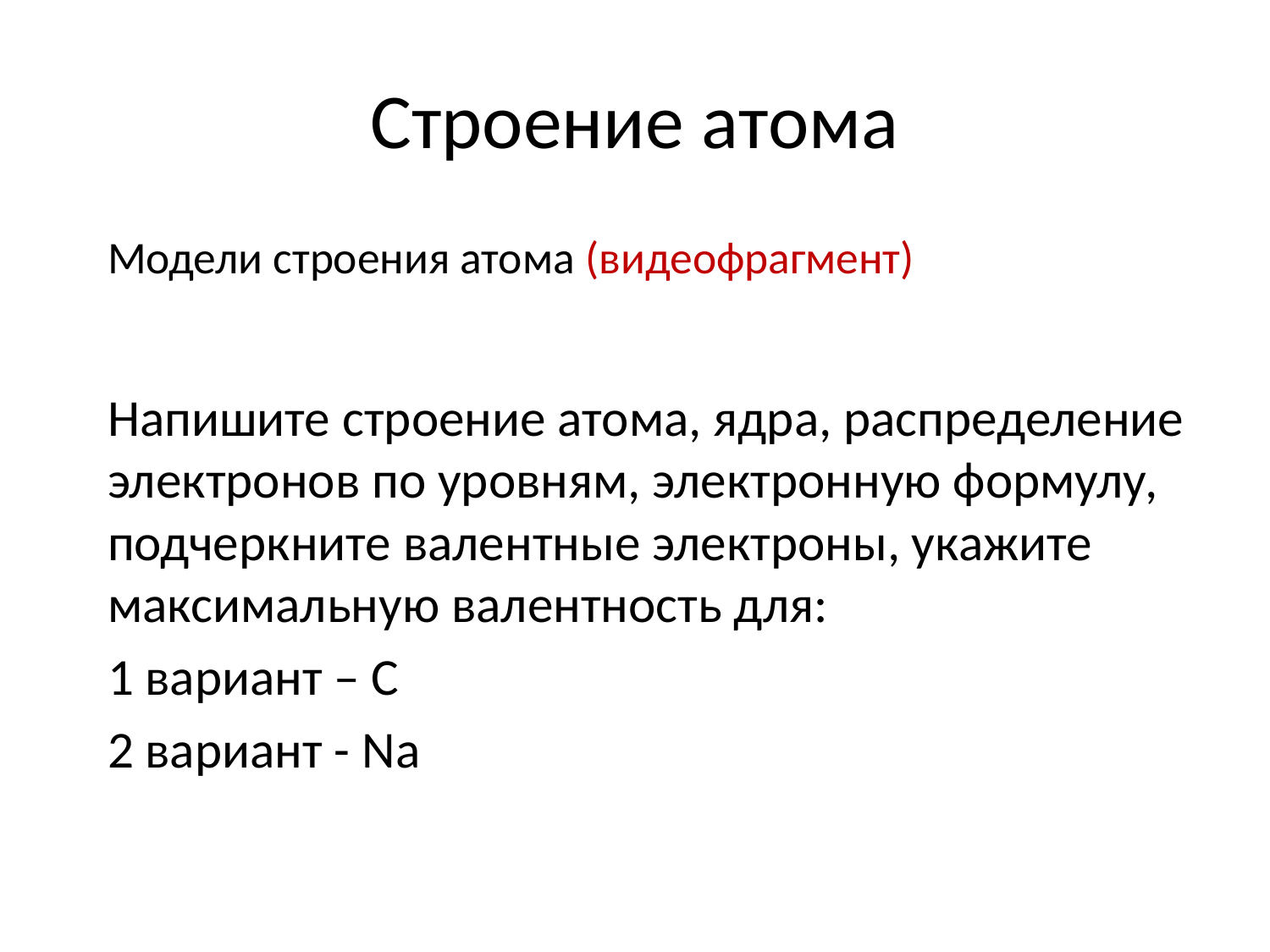

# Строение атома
Модели строения атома (видеофрагмент)

Напишите строение атома, ядра, распределение электронов по уровням, электронную формулу, подчеркните валентные электроны, укажите максимальную валентность для:
1 вариант – С
2 вариант - Na